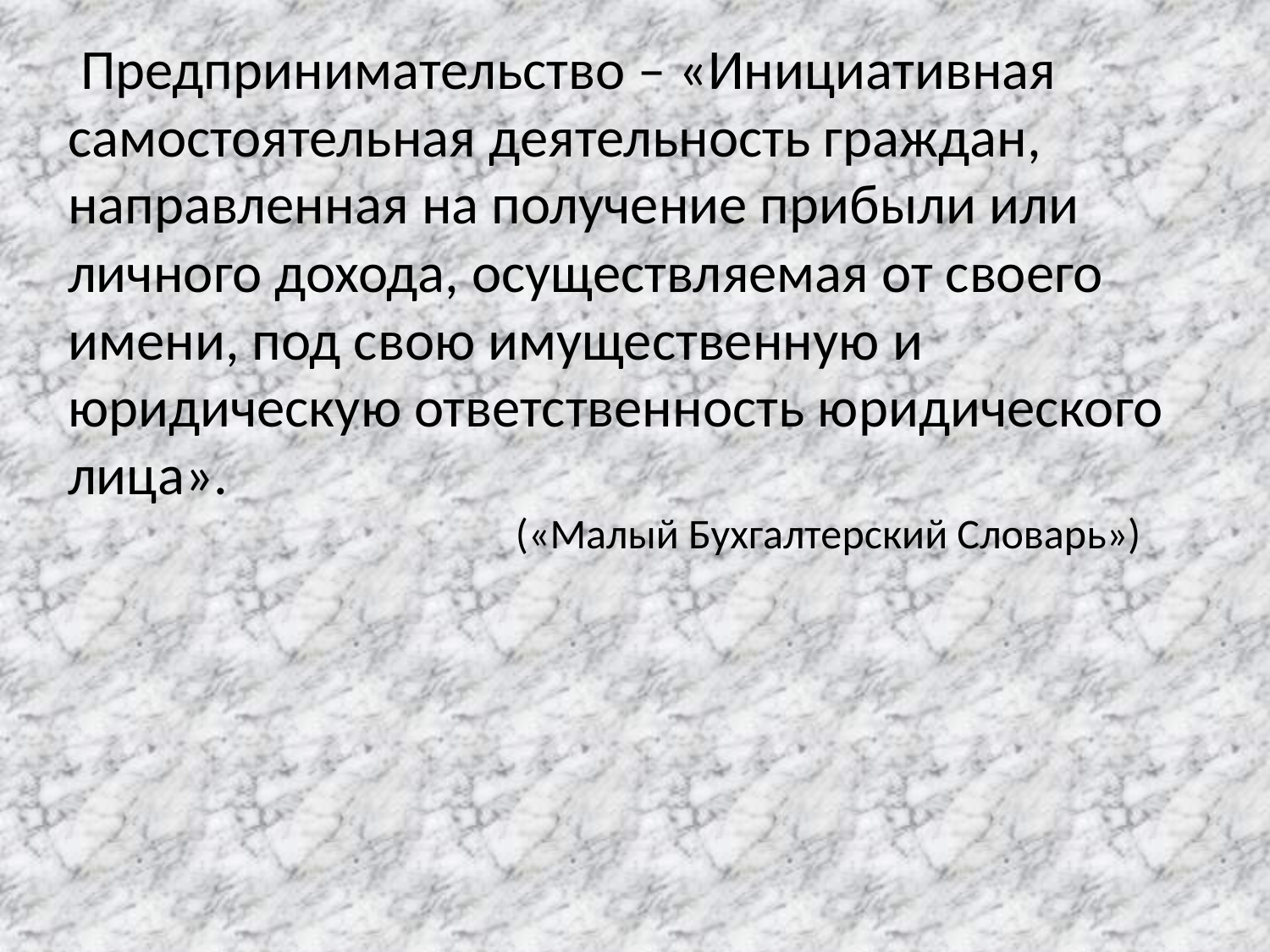

Предпринимательство – «Инициативная самостоятельная деятельность граждан, направленная на получение прибыли или личного дохода, осуществляемая от своего имени, под свою имущественную и юридическую ответственность юридического лица».
			       («Малый Бухгалтерский Словарь»)